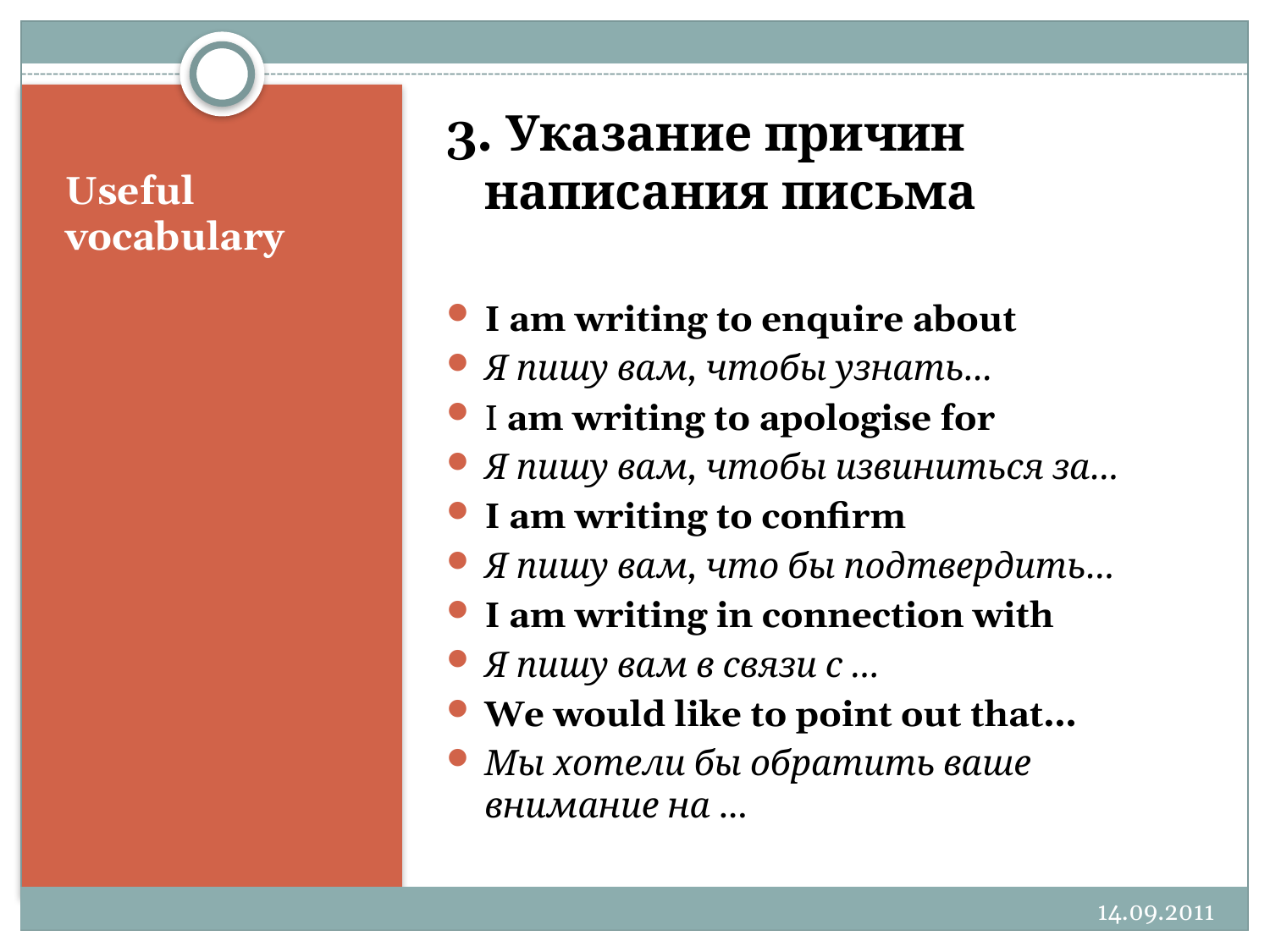

3. Указание причин написания письма

I am writing to enquire about
Я пишу вам, чтобы узнать…
I am writing to apologise for
Я пишу вам, чтобы извиниться за…
I am writing to confirm
Я пишу вам, что бы подтвердить…
I am writing in connection with
Я пишу вам в связи с …
We would like to point out that…
Мы хотели бы обратить ваше внимание на ...

# Useful vocabulary
14.09.2011